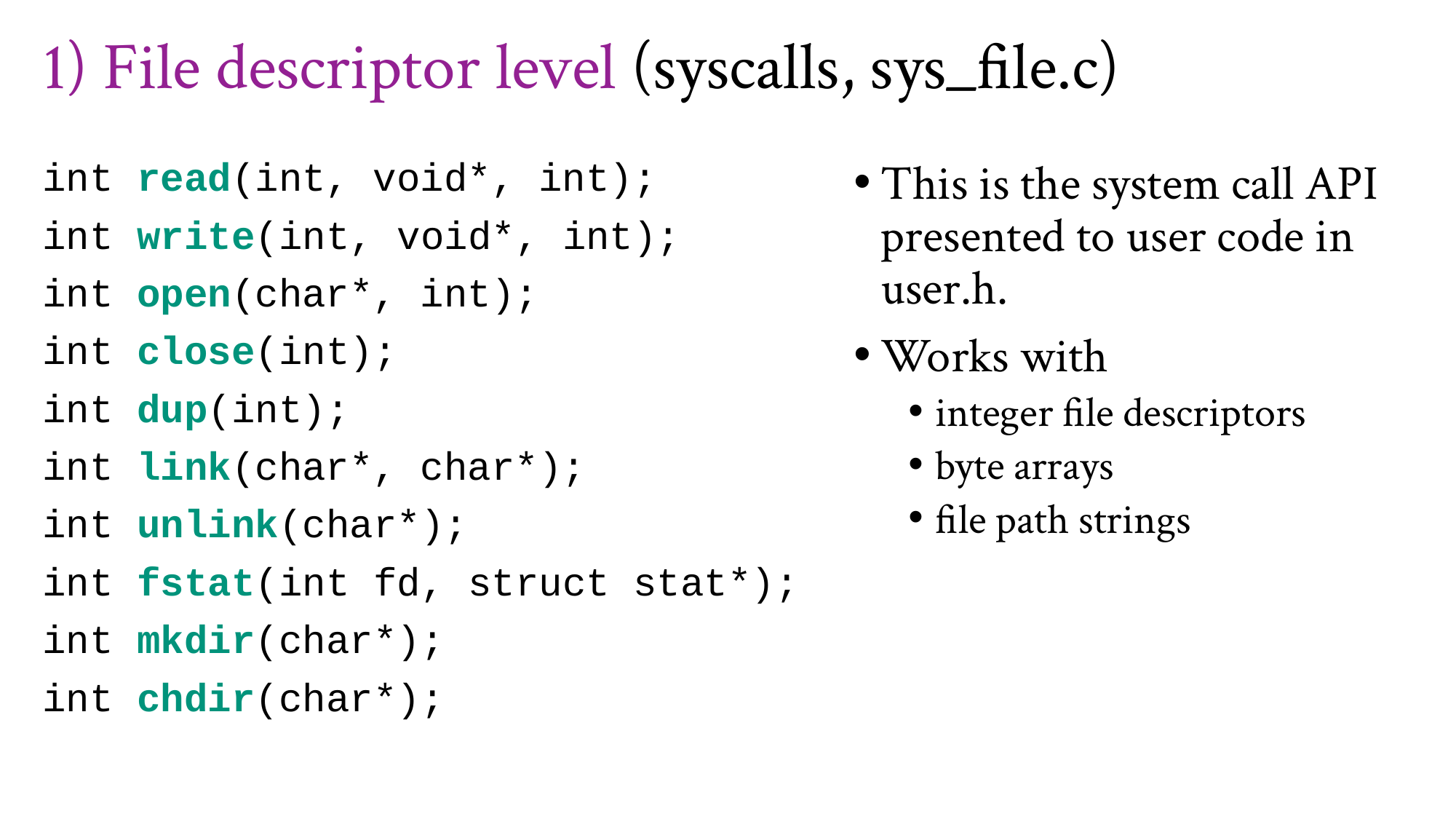

# 1) File descriptor level (syscalls, sys_file.c)
int read(int, void*, int);
int write(int, void*, int);
int open(char*, int);
int close(int);
int dup(int);
int link(char*, char*);
int unlink(char*);
int fstat(int fd, struct stat*);
int mkdir(char*);
int chdir(char*);
This is the system call API presented to user code in user.h.
Works with
integer file descriptors
byte arrays
file path strings